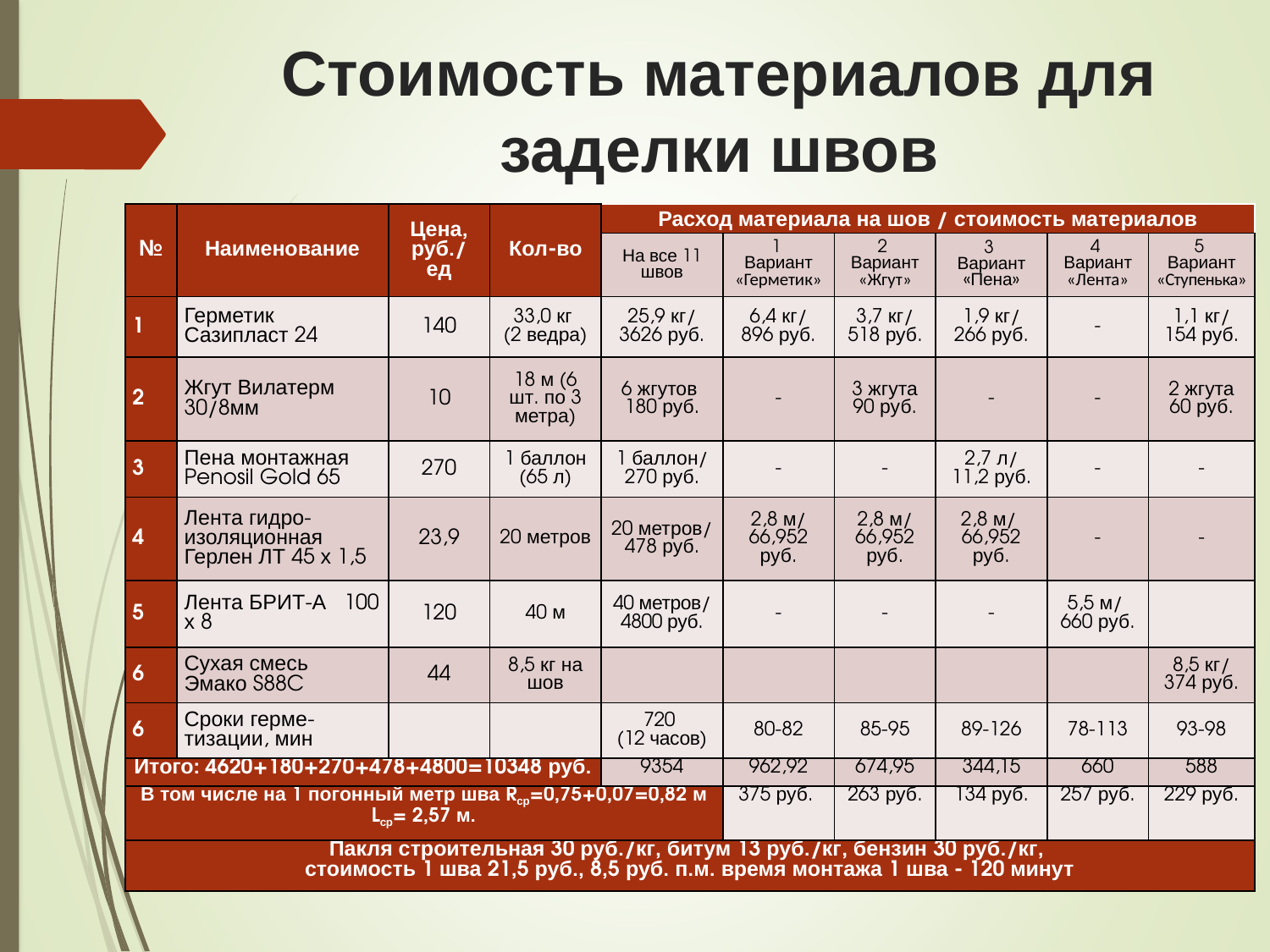

# Стоимость материалов для заделки швов
| № | Наименование | Цена, руб./ ед | Кол-во | Расход материала на шов / стоимость материалов |  |  |  |  |  |
| --- | --- | --- | --- | --- | --- | --- | --- | --- | --- |
|  |  |  |  | На все 11 швов | 1 Вариант «Герметик» | 2 Вариант «Жгут» | 3 Вариант «Пена» | 4 Вариант «Лента» | 5 Вариант «Ступенька» |
| 1 | Герметик Сазипласт 24 | 140 | 33,0 кг (2 ведра) | 25,9 кг/ 3626 руб. | 6,4 кг/ 896 руб. | 3,7 кг/ 518 руб. | 1,9 кг/ 266 руб. | - | 1,1 кг/ 154 руб. |
| 2 | Жгут Вилатерм 30/8мм | 10 | 18 м (6 шт. по 3 метра) | 6 жгутов 180 руб. | - | 3 жгута 90 руб. | - | - | 2 жгута 60 руб. |
| 3 | Пена монтажная Penosil Gold 65 | 270 | 1 баллон (65 л) | 1 баллон/ 270 руб. | - | - | 2,7 л/ 11,2 руб. | - | - |
| 4 | Лента гидро-изоляционная Герлен ЛТ 45 х 1,5 | 23,9 | 20 метров | 20 метров/ 478 руб. | 2,8 м/ 66,952 руб. | 2,8 м/ 66,952 руб. | 2,8 м/ 66,952 руб. | - | - |
| 5 | Лента БРИТ-А 100 х 8 | 120 | 40 м | 40 метров/ 4800 руб. | - | - | - | 5,5 м/ 660 руб. |  |
| 6 | Сухая смесь Эмако S88C | 44 | 8,5 кг на шов |  |  |  |  |  | 8,5 кг/ 374 руб. |
| 6 | Сроки герме-тизации, мин |  |  | 720 (12 часов) | 80-82 | 85-95 | 89-126 | 78-113 | 93-98 |
| Итого: 4620+180+270+478+4800=10348 руб. |  |  |  | 9354 | 962,92 | 674,95 | 344,15 | 660 | 588 |
| В том числе на 1 погонный метр шва Rср=0,75+0,07=0,82 м Lср= 2,57 м. |  |  |  |  | 375 руб. | 263 руб. | 134 руб. | 257 руб. | 229 руб. |
| Пакля строительная 30 руб./кг, битум 13 руб./кг, бензин 30 руб./кг, стоимость 1 шва 21,5 руб., 8,5 руб. п.м. время монтажа 1 шва - 120 минут |  |  |  |  |  |  |  |  |  |